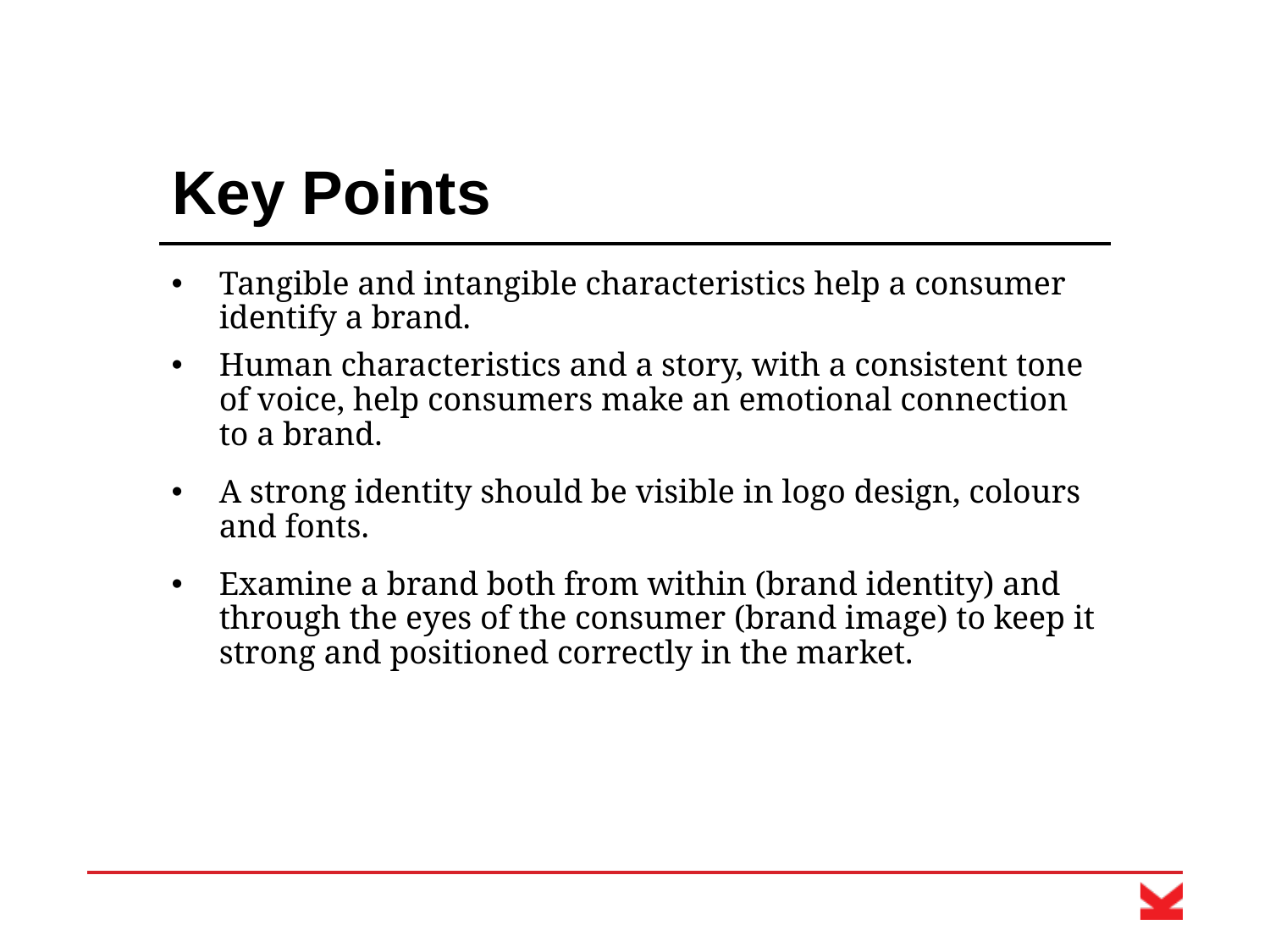

# Key Points
Tangible and intangible characteristics help a consumer identify a brand.
Human characteristics and a story, with a consistent tone of voice, help consumers make an emotional connection to a brand.
A strong identity should be visible in logo design, colours and fonts.
Examine a brand both from within (brand identity) and through the eyes of the consumer (brand image) to keep it strong and positioned correctly in the market.